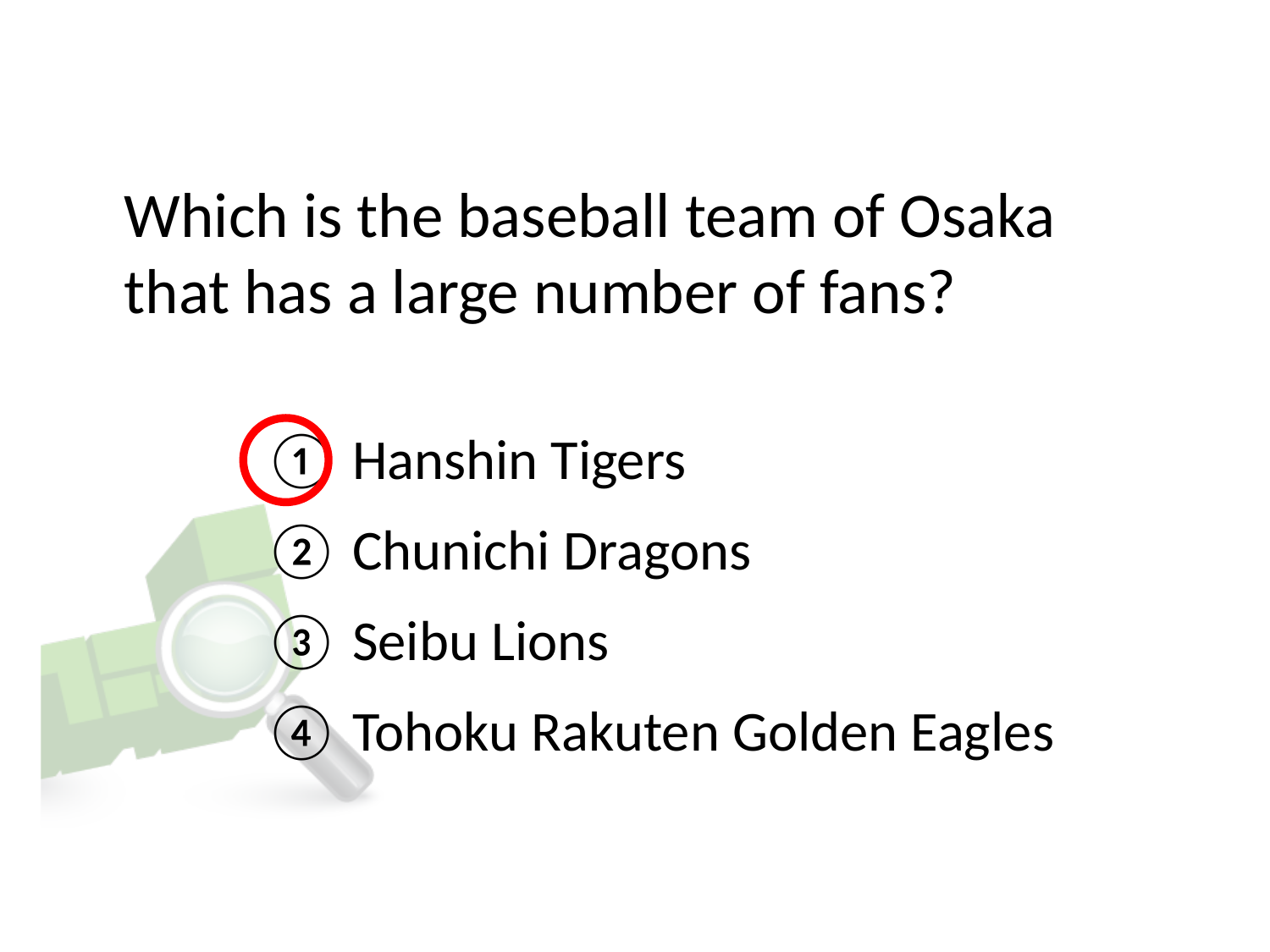

# Which is the baseball team of Osaka that has a large number of fans?
① Hanshin Tigers
② Chunichi Dragons
③ Seibu Lions
④ Tohoku Rakuten Golden Eagles